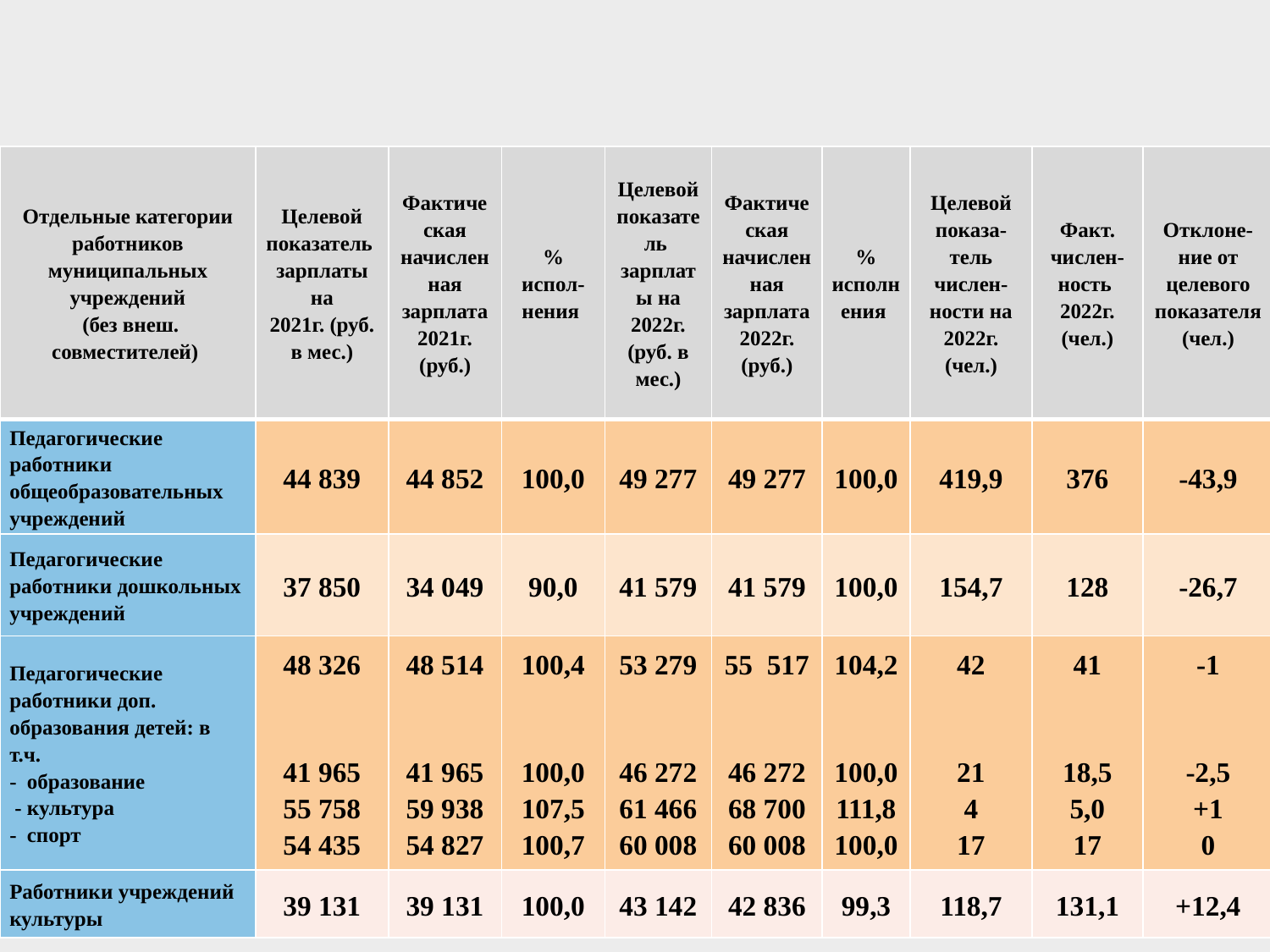

# Реализация Майских указов Президента Российской Федерации
| Отдельные категории работников муниципальных учреждений (без внеш. совместителей) | Целевой показатель зарплаты на 2021г. (руб. в мес.) | Фактическая начисленная зарплата 2021г. (руб.) | % испол- нения | Целевой показатель зарплаты на 2022г. (руб. в мес.) | Фактическая начисленная зарплата 2022г. (руб.) | % исполнения | Целевой показа-тель числен-ности на 2022г. (чел.) | Факт. числен-ность 2022г. (чел.) | Отклоне-ние от целевого показателя (чел.) |
| --- | --- | --- | --- | --- | --- | --- | --- | --- | --- |
| Педагогические работники общеобразовательных учреждений | 44 839 | 44 852 | 100,0 | 49 277 | 49 277 | 100,0 | 419,9 | 376 | -43,9 |
| Педагогические работники дошкольных учреждений | 37 850 | 34 049 | 90,0 | 41 579 | 41 579 | 100,0 | 154,7 | 128 | -26,7 |
| Педагогические работники доп. образования детей: в т.ч. - образование - культура - спорт | 48 326 41 965 55 758 54 435 | 48 514 41 965 59 938 54 827 | 100,4 100,0 107,5 100,7 | 53 279 46 272 61 466 60 008 | 55 517 46 272 68 700 60 008 | 104,2 100,0 111,8100,0 | 42 21 4 17 | 41 18,5 5,0 17 | -1 -2,5 +1 0 |
| Работники учреждений культуры | 39 131 | 39 131 | 100,0 | 43 142 | 42 836 | 99,3 | 118,7 | 131,1 | +12,4 |
12